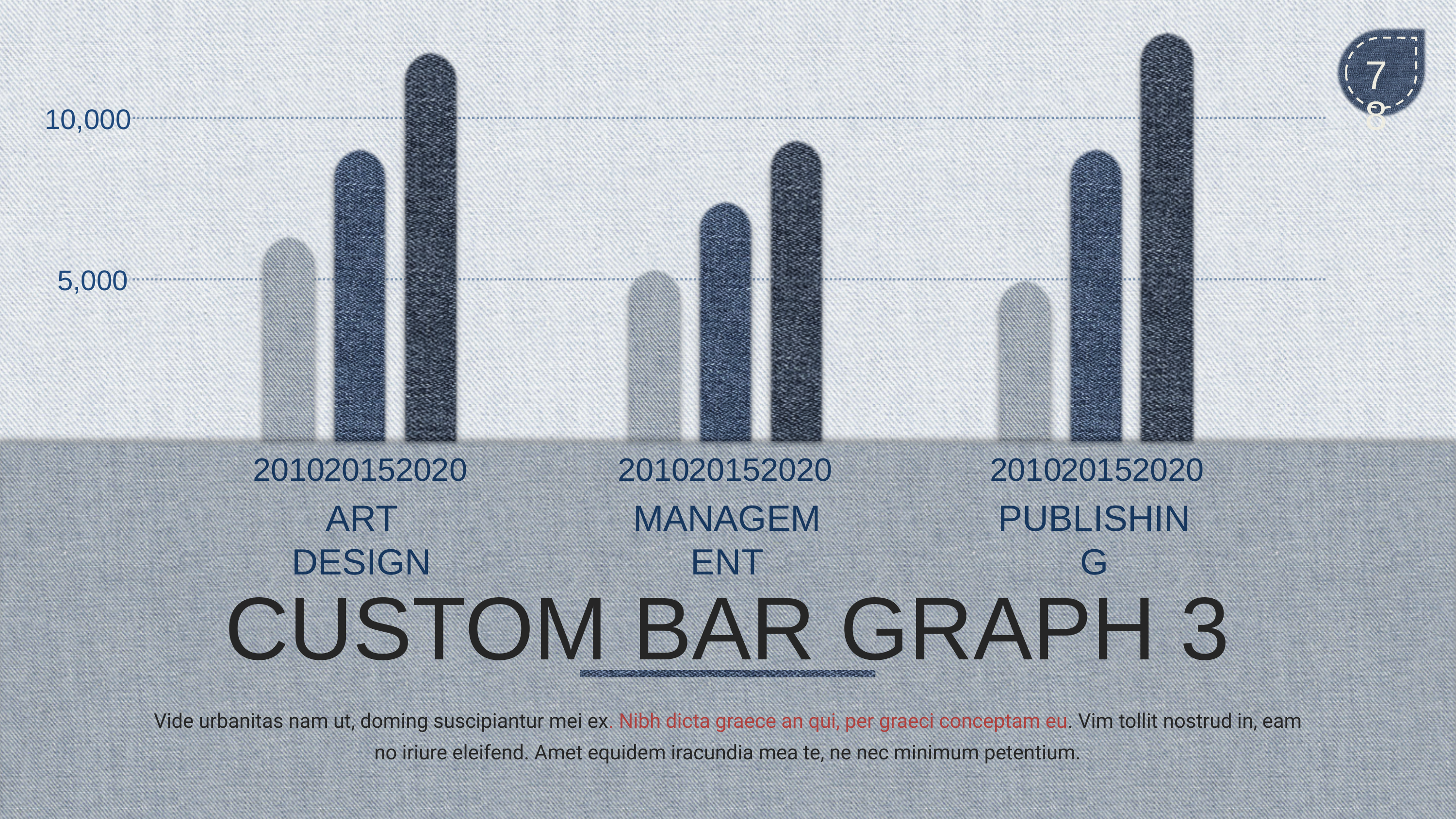

78

10,000

5,000

2010
2015
2020
2010
2015
2020
2010
2015
2020
ART DESIGN
MANAGEMENT
PUBLISHING
CUSTOM BAR GRAPH 3

Vide urbanitas nam ut, doming suscipiantur mei ex. Nibh dicta graece an qui, per graeci conceptam eu. Vim tollit nostrud in, eam no iriure eleifend. Amet equidem iracundia mea te, ne nec minimum petentium.